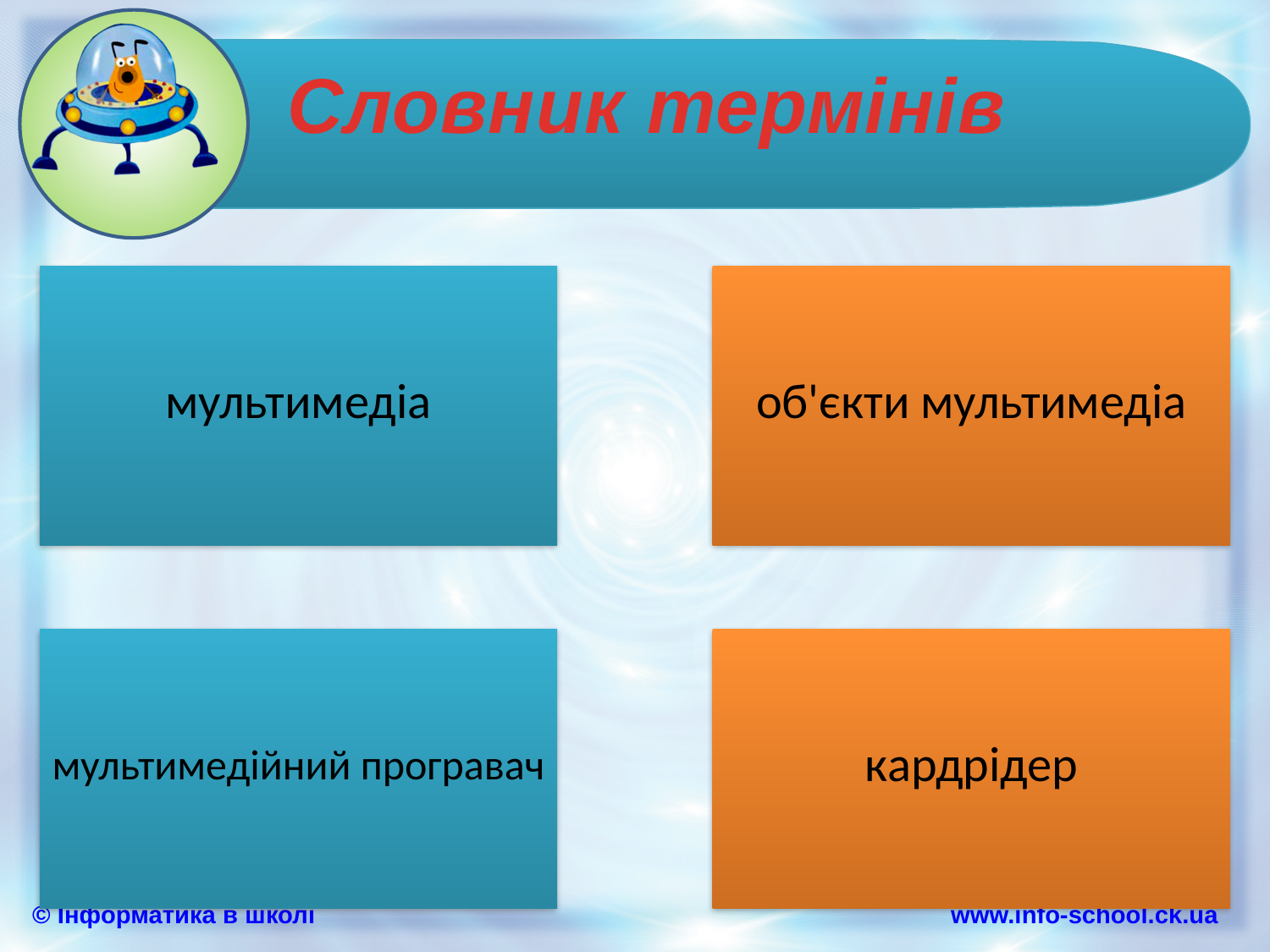

Словник термінів
мультимедіа
об'єкти мультимедіа
мультимедійний програвач
кардрідер